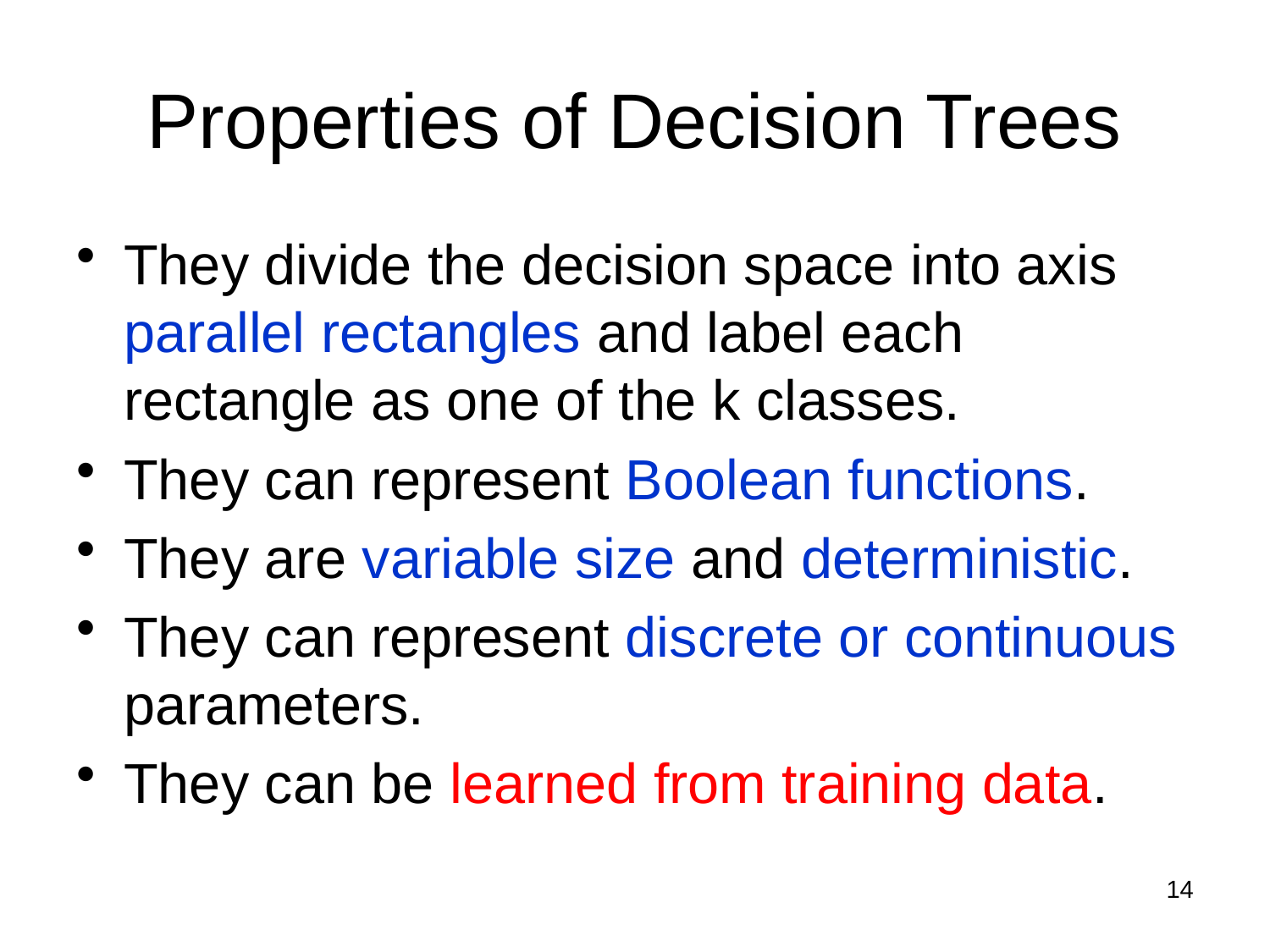

# Properties of Decision Trees
They divide the decision space into axis parallel rectangles and label each rectangle as one of the k classes.
They can represent Boolean functions.
They are variable size and deterministic.
They can represent discrete or continuous parameters.
They can be learned from training data.
14